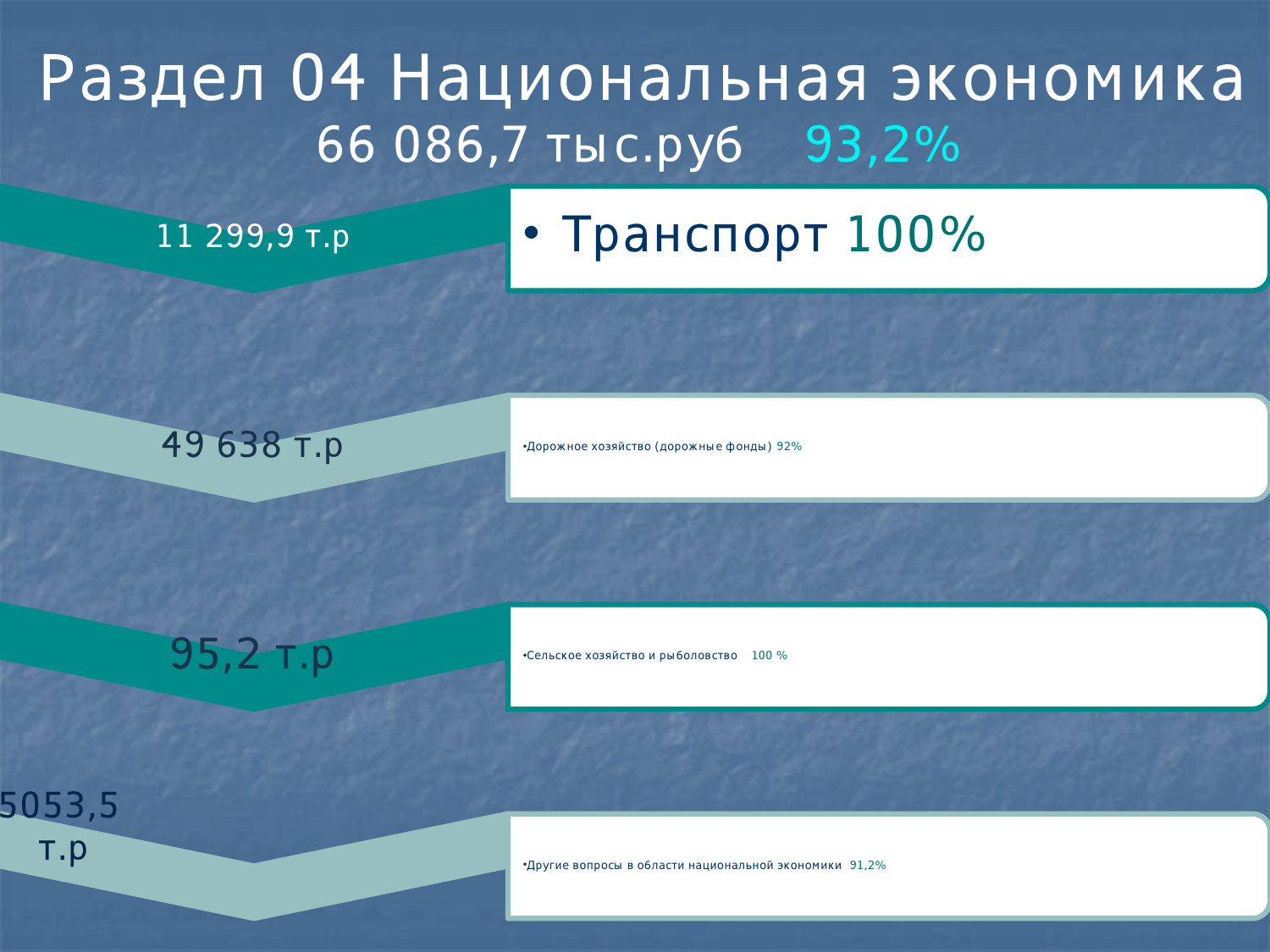

# Раздел 04 Национальная экономика 66 086,7 тыс.руб    93,2%
11 299,9 т.р
Транспорт 100%
49 638 т.р
Дорожное хозяйство (дорожные фонды) 92%
95,2 т.р
Сельское хозяйство и рыболовство    100 %
Другие вопросы в области национальной экономики  91,2%
5053,5
 т.р